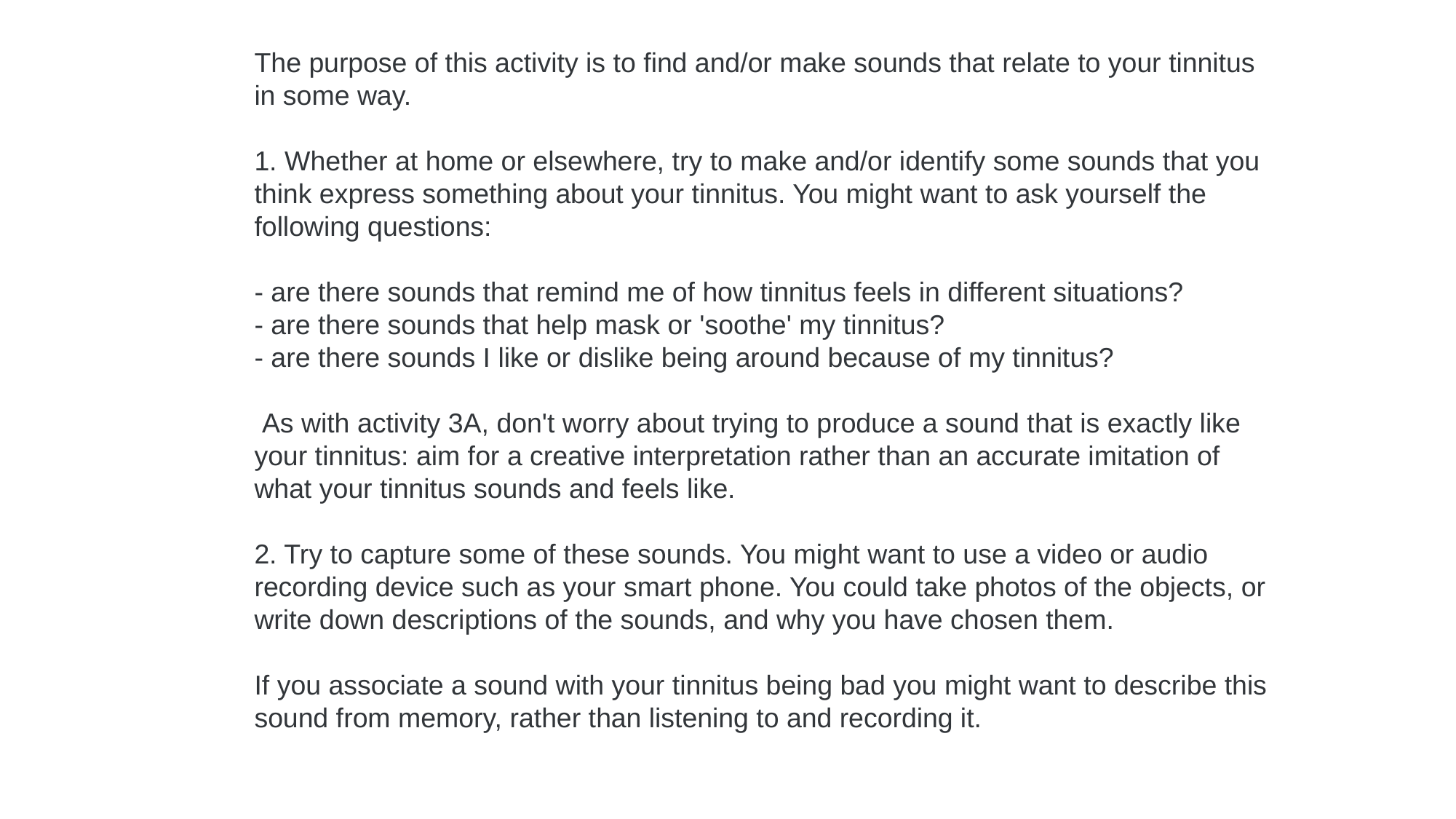

The purpose of this activity is to find and/or make sounds that relate to your tinnitus in some way.

1. Whether at home or elsewhere, try to make and/or identify some sounds that you think express something about your tinnitus. You might want to ask yourself the following questions:

- are there sounds that remind me of how tinnitus feels in different situations?
- are there sounds that help mask or 'soothe' my tinnitus?
- are there sounds I like or dislike being around because of my tinnitus?

 As with activity 3A, don't worry about trying to produce a sound that is exactly like your tinnitus: aim for a creative interpretation rather than an accurate imitation of what your tinnitus sounds and feels like.

2. Try to capture some of these sounds. You might want to use a video or audio recording device such as your smart phone. You could take photos of the objects, or write down descriptions of the sounds, and why you have chosen them.

If you associate a sound with your tinnitus being bad you might want to describe this sound from memory, rather than listening to and recording it.